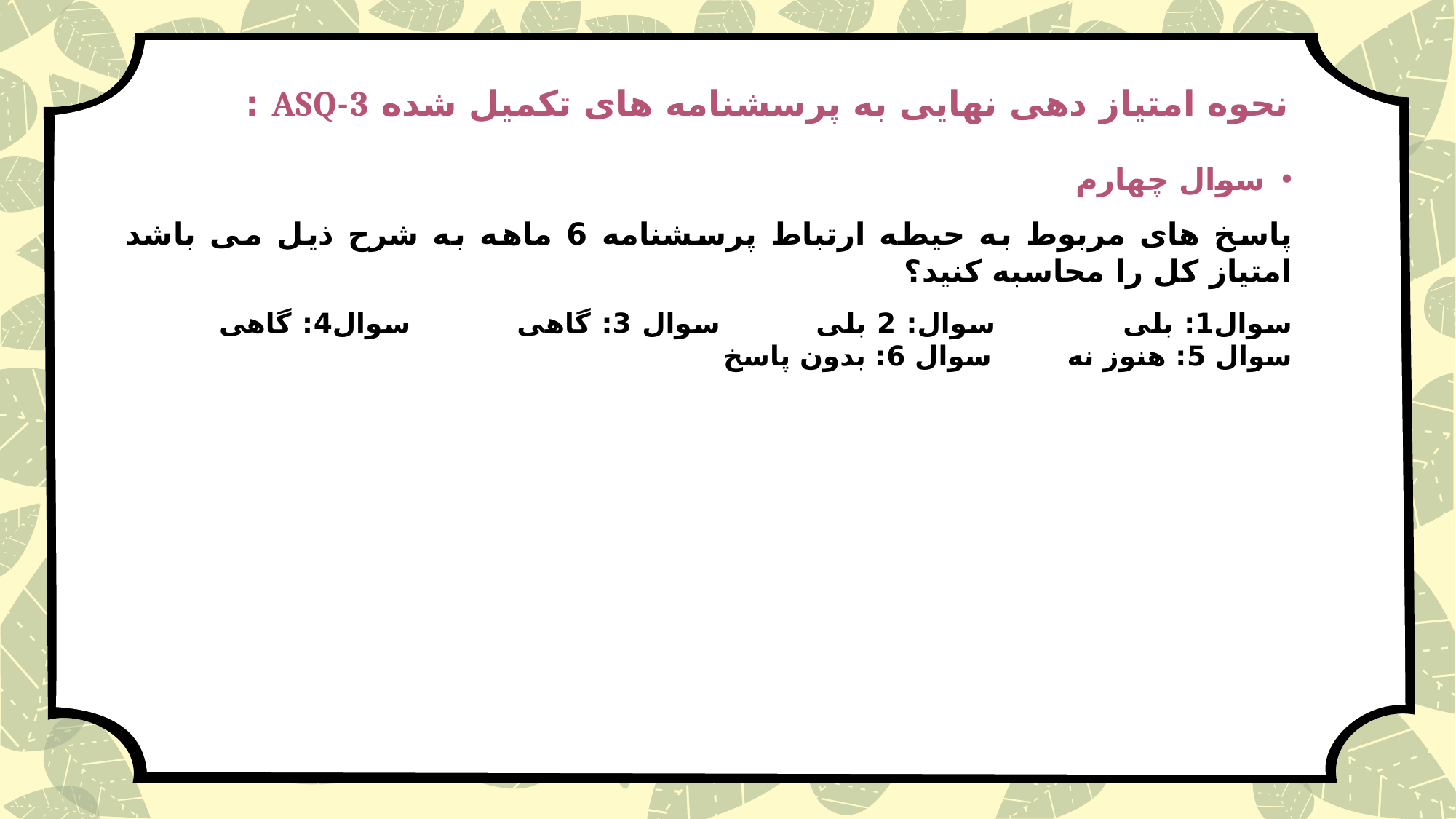

# نحوه امتیاز دهی نهایی به پرسشنامه های تکمیل شده ASQ-3 :
سوال چهارم
پاسخ های مربوط به حیطه ارتباط پرسشنامه 6 ماهه به شرح ذیل می باشد امتیاز کل را محاسبه کنید؟
سوال1: بلی            سوال: 2 بلی         سوال 3: گاهی          سوال4: گاهی          سوال 5: هنوز نه        سوال 6: بدون پاسخ